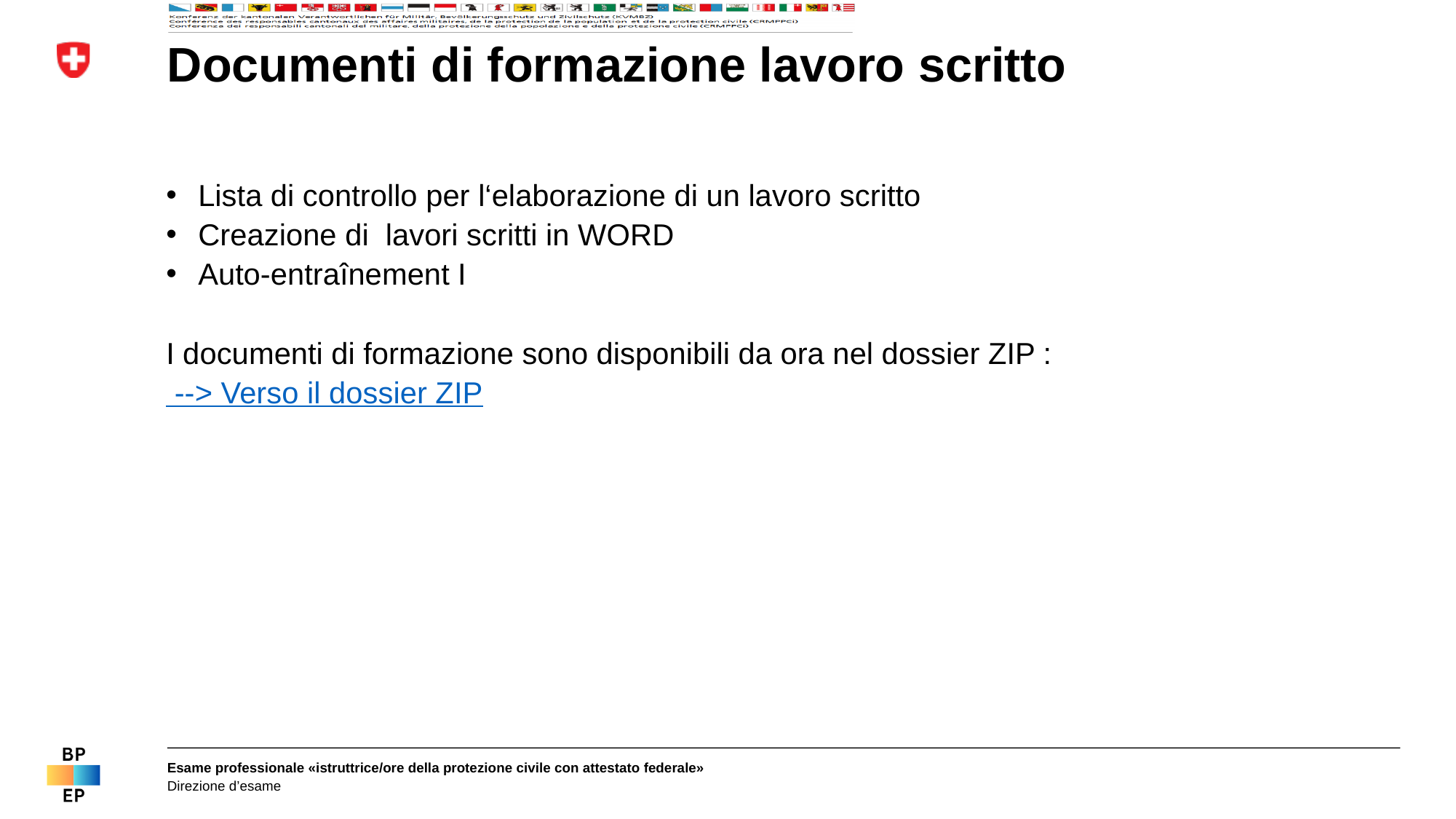

# Documenti di formazione lavoro scritto
Lista di controllo per l‘elaborazione di un lavoro scritto
Creazione di  lavori scritti in WORD
Auto-entraînement I

I documenti di formazione sono disponibili da ora nel dossier ZIP :
 --> Verso il dossier ZIP

Esame professionale «istruttrice/ore della protezione civile con attestato federale»
Direzione d’esame